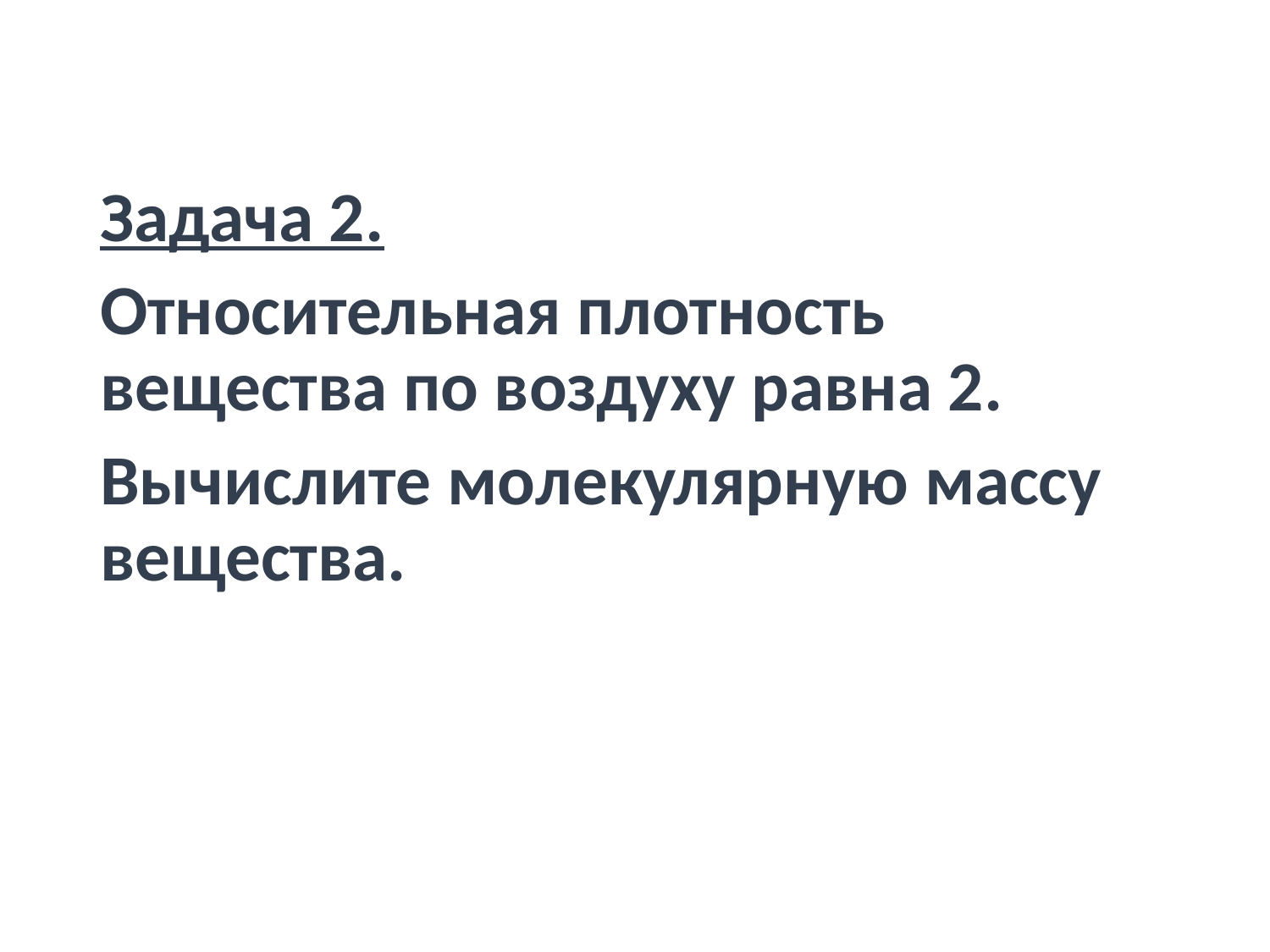

Задача 2.
Относительная плотность вещества по воздуху равна 2.
Вычислите молекулярную массу вещества.